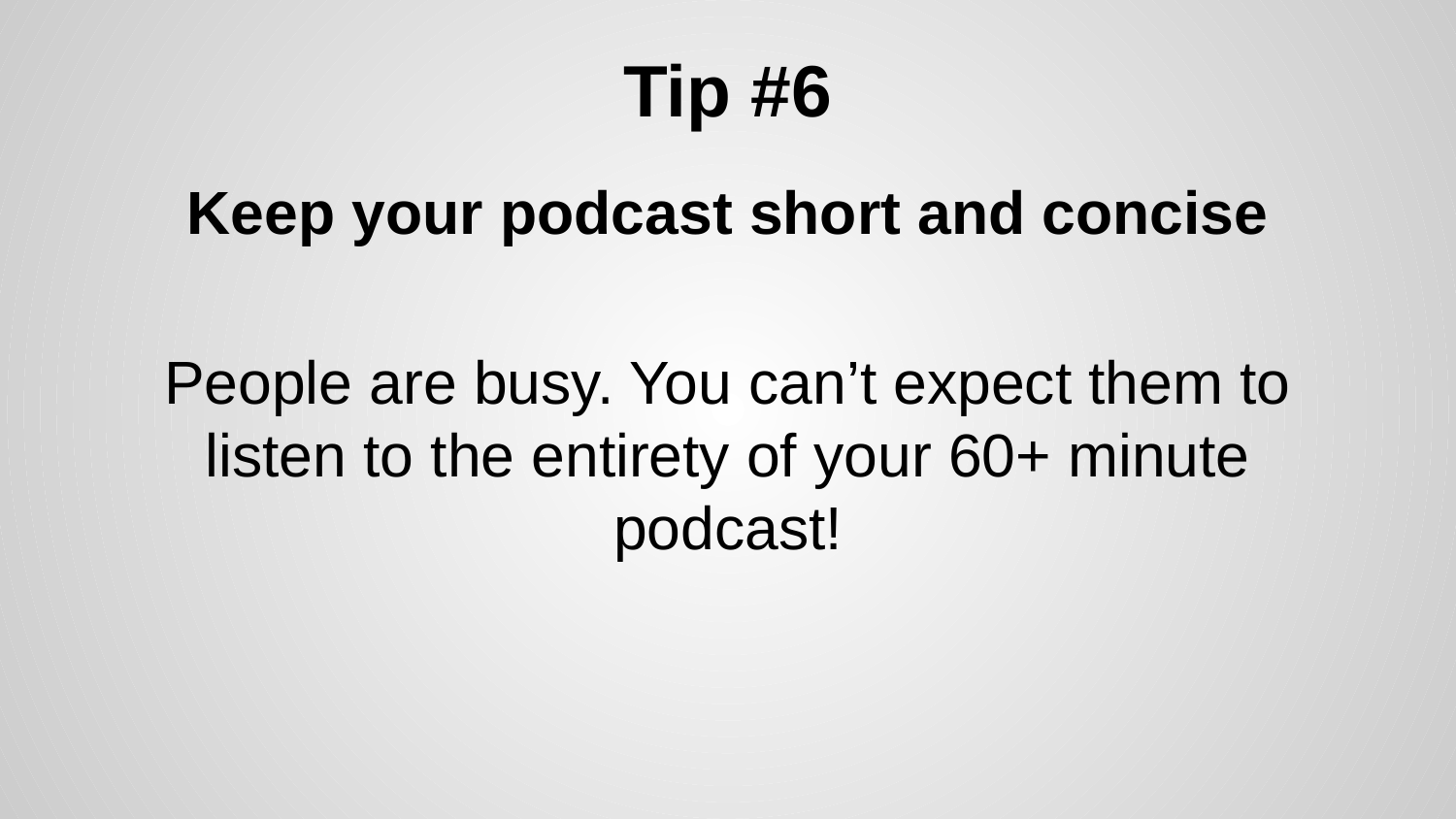

# Tip #6
Keep your podcast short and concise

People are busy. You can’t expect them to listen to the entirety of your 60+ minute podcast!